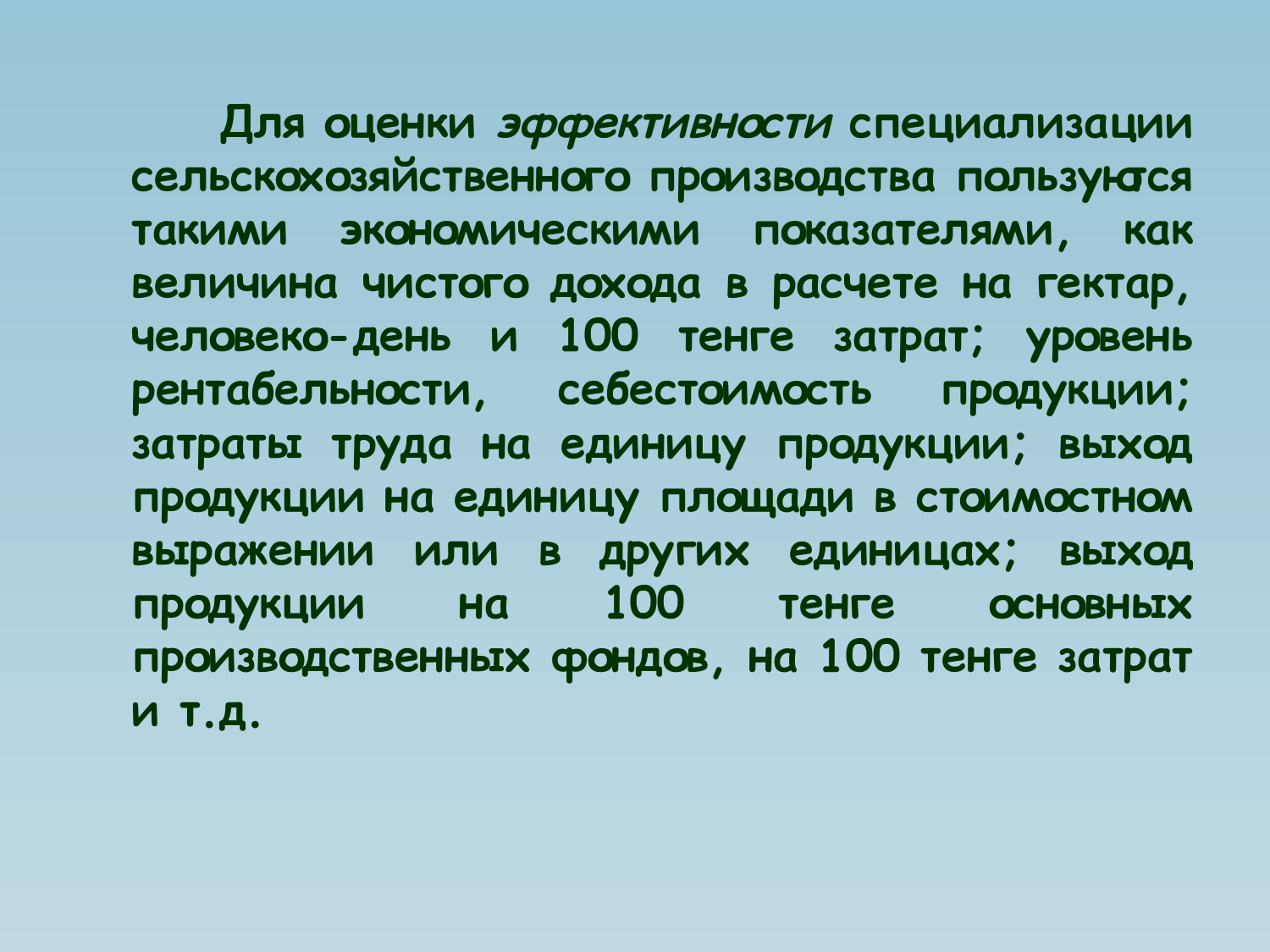

Для оценки эффективности специализации сельскохозяйственного производства пользуются такими экономическими показателями, как величина чистого дохода в расчете на гектар, человеко-день и 100 тенге затрат; уровень рентабельности, себестоимость продукции; затраты труда на единицу продукции; выход продукции на единицу площади в стоимостном выражении или в других единицах; выход продукции на 100 тенге основных производственных фондов, на 100 тенге затрат и т.д.